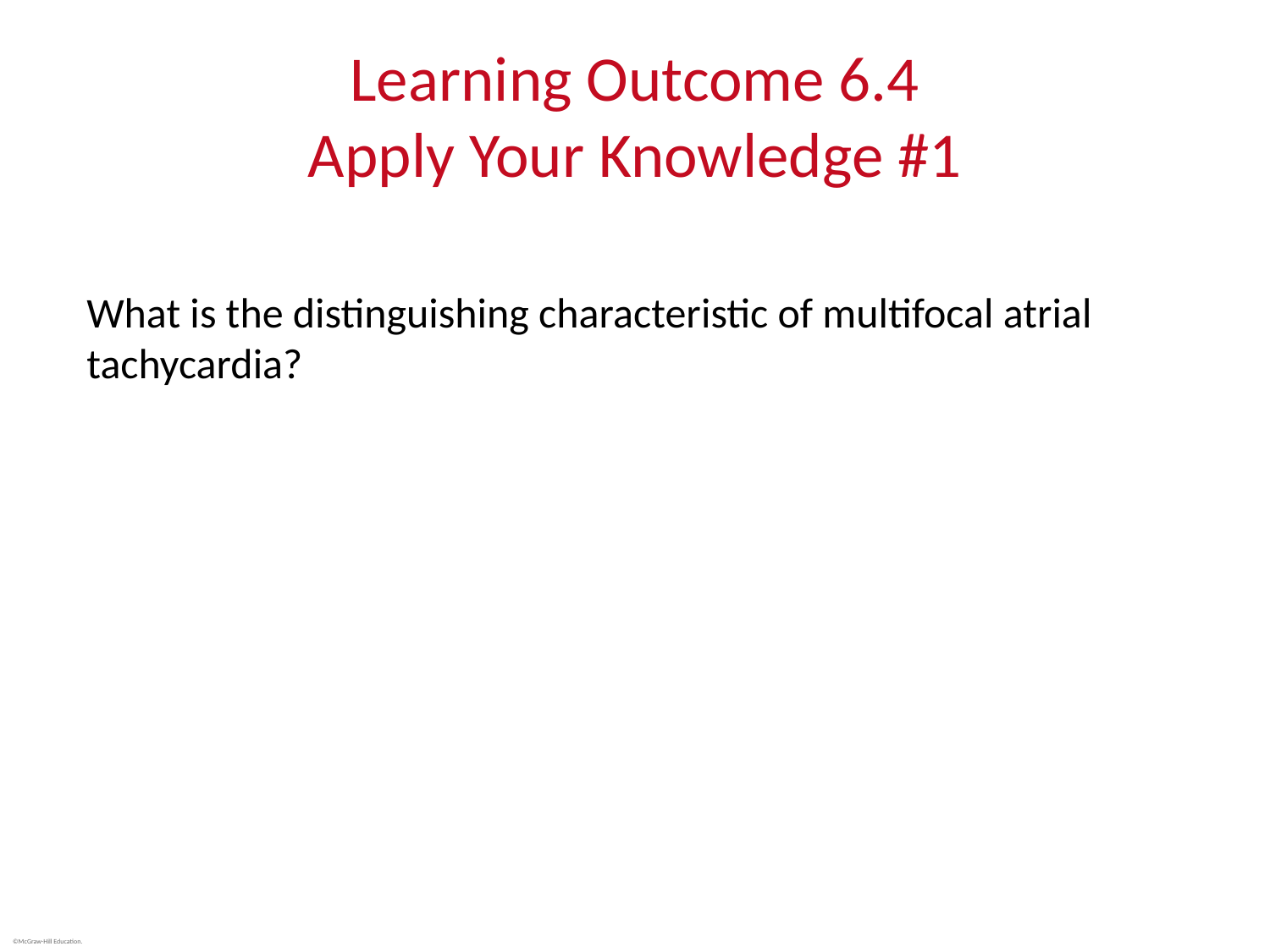

# Learning Outcome 6.4 Apply Your Knowledge #1
What is the distinguishing characteristic of multifocal atrial tachycardia?